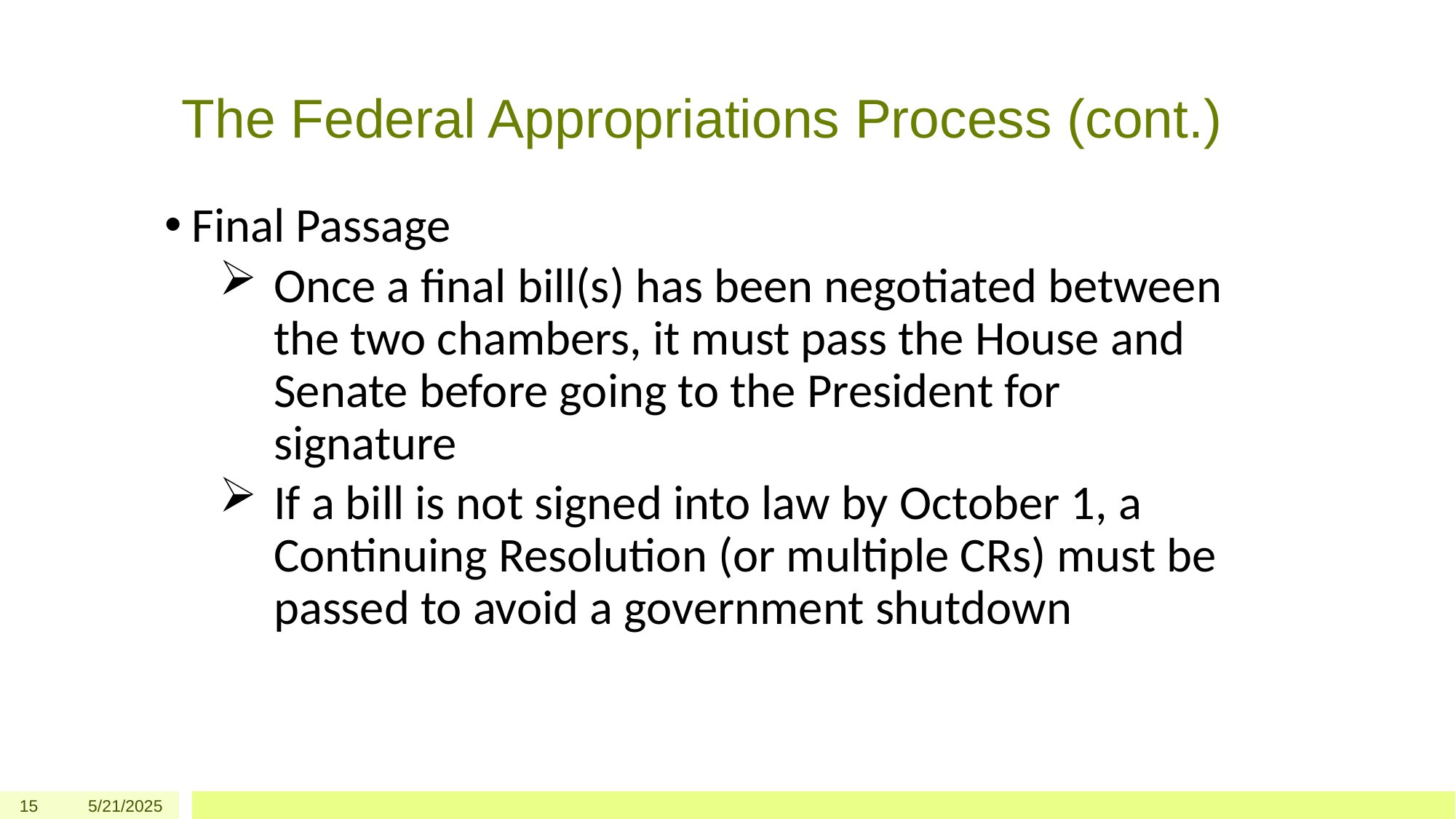

# The Federal Appropriations Process (cont.)
Final Passage
Once a final bill(s) has been negotiated between the two chambers, it must pass the House and Senate before going to the President for signature
If a bill is not signed into law by October 1, a Continuing Resolution (or multiple CRs) must be passed to avoid a government shutdown

15
5/21/2025